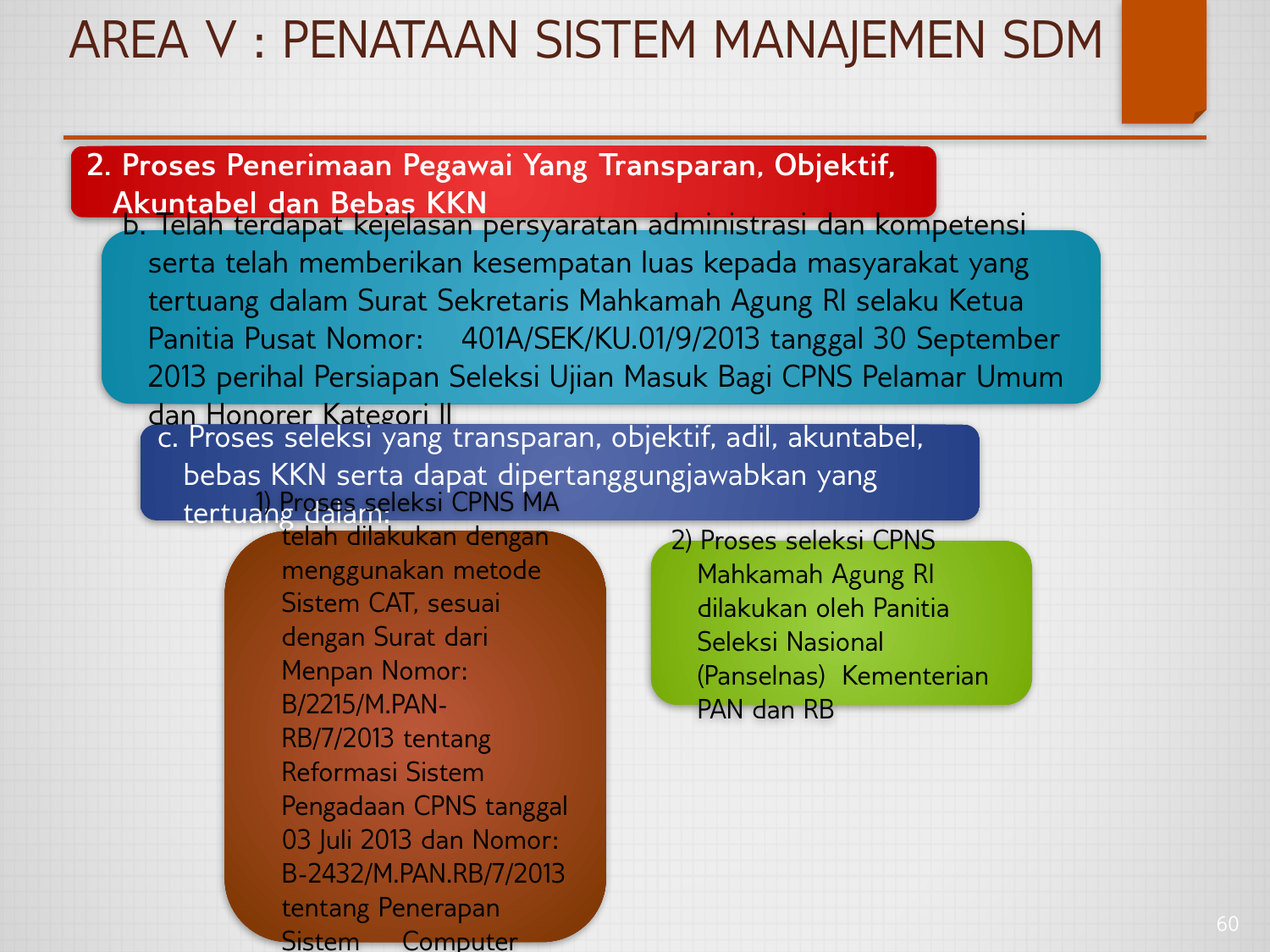

# AREA V : PENATAAN SISTEM MANAJEMEN SDM
2. Proses Penerimaan Pegawai Yang Transparan, Objektif, Akuntabel dan Bebas KKN
b. Telah terdapat kejelasan persyaratan administrasi dan kompetensi serta telah memberikan kesempatan luas kepada masyarakat yang tertuang dalam Surat Sekretaris Mahkamah Agung RI selaku Ketua Panitia Pusat Nomor:    401A/SEK/KU.01/9/2013 tanggal 30 September 2013 perihal Persiapan Seleksi Ujian Masuk Bagi CPNS Pelamar Umum dan Honorer Kategori II
c. Proses seleksi yang transparan, objektif, adil, akuntabel, bebas KKN serta dapat dipertanggungjawabkan yang tertuang dalam:
1) Proses seleksi CPNS MA telah dilakukan dengan menggunakan metode Sistem CAT, sesuai dengan Surat dari Menpan Nomor:  B/2215/M.PAN-     RB/7/2013 tentang Reformasi Sistem Pengadaan CPNS tanggal 03 Juli 2013 dan Nomor: B-2432/M.PAN.RB/7/2013 tentang Penerapan Sistem     Computer Assisted Test (CAT)
2) Proses seleksi CPNS Mahkamah Agung RI dilakukan oleh Panitia Seleksi Nasional (Panselnas)  Kementerian PAN dan RB
60